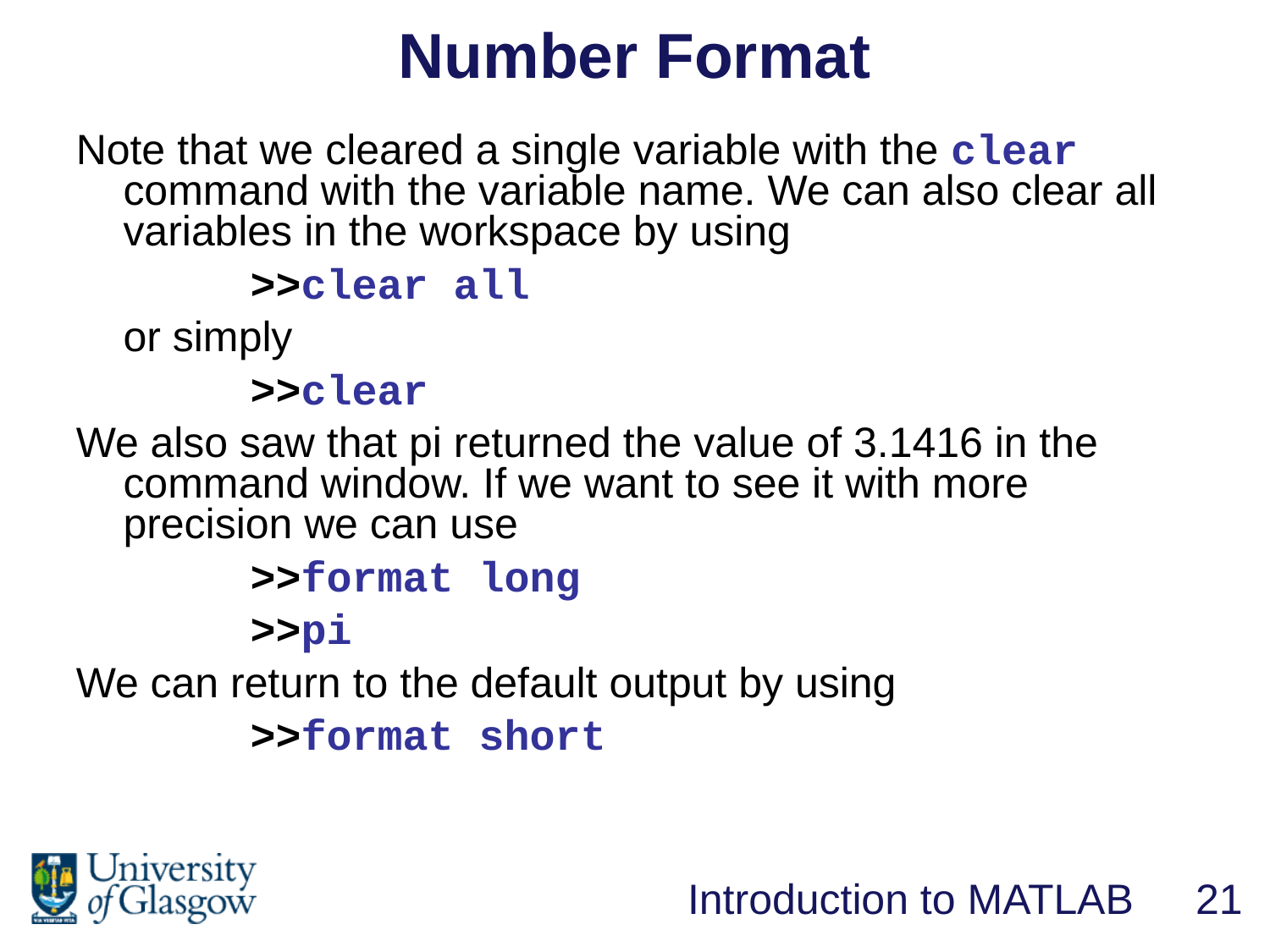

Number Format
Note that we cleared a single variable with the clear command with the variable name. We can also clear all variables in the workspace by using
		>>clear all
	or simply
		>>clear
We also saw that pi returned the value of 3.1416 in the command window. If we want to see it with more precision we can use
		>>format long
		>>pi
We can return to the default output by using
		>>format short